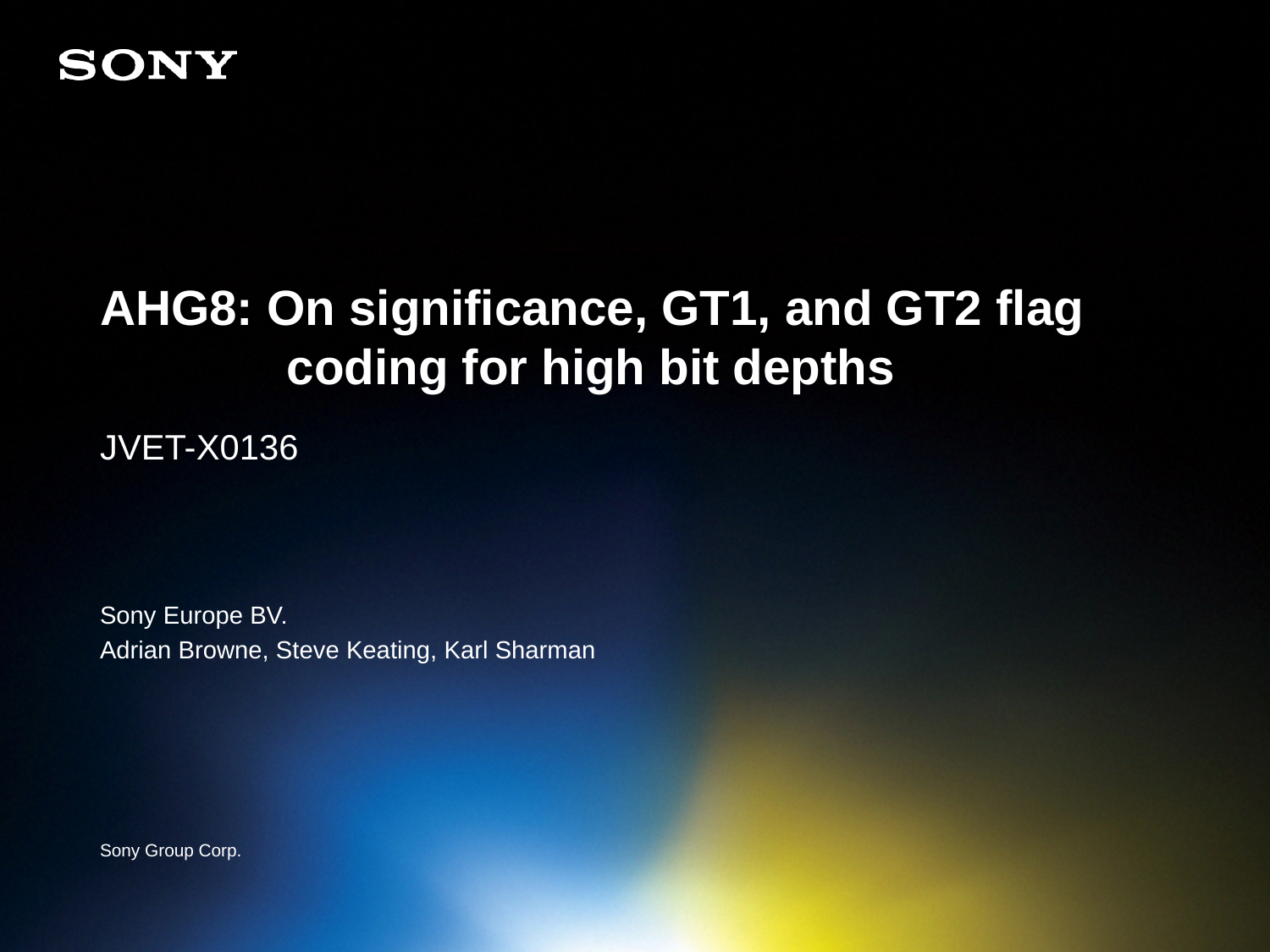

# AHG8: On significance, GT1, and GT2 flag coding for high bit depths
JVET-X0136
Sony Europe BV.
Adrian Browne, Steve Keating, Karl Sharman
Sony Group Corp.